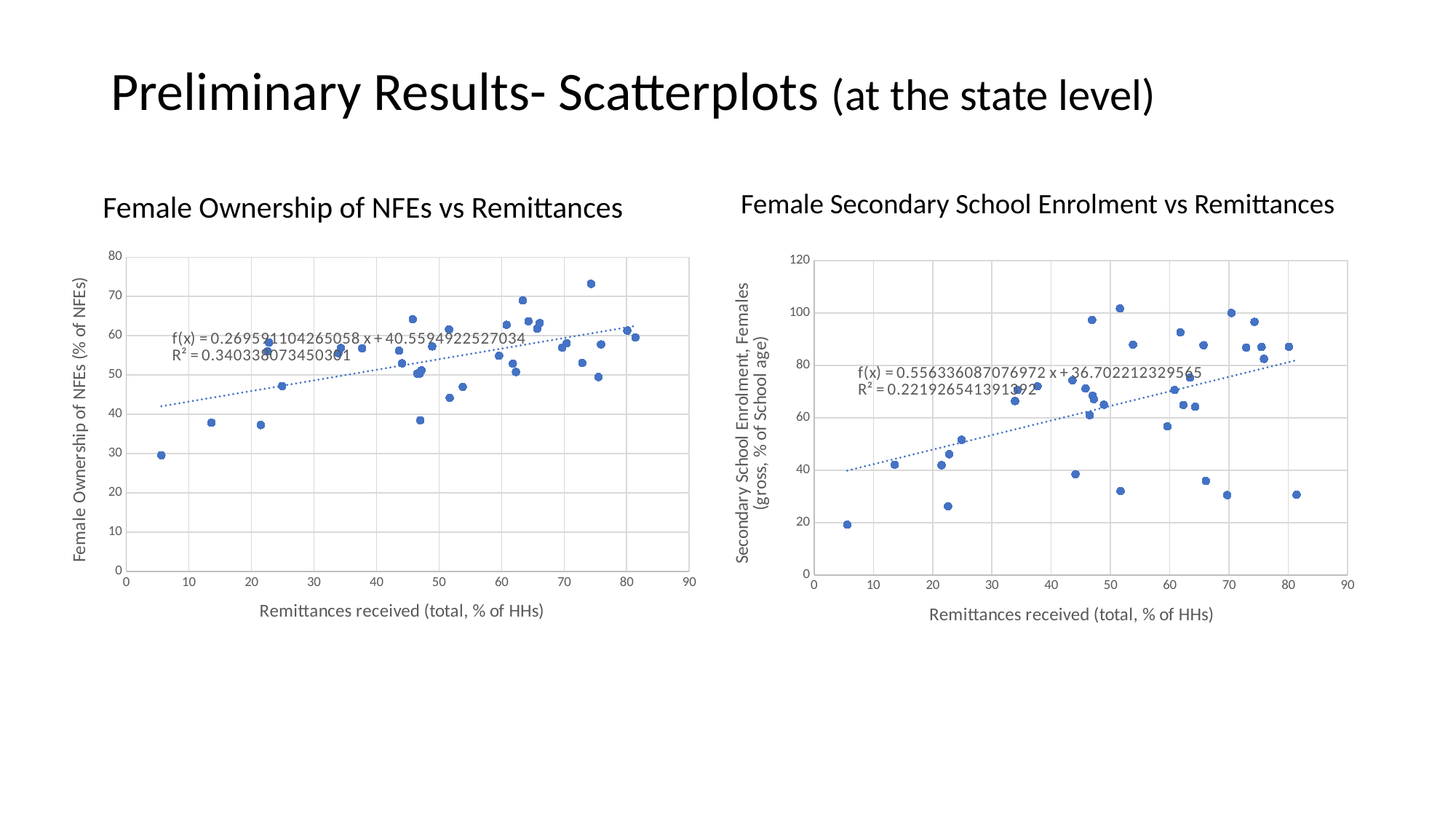

# Preliminary Results- Scatterplots (at the state level)
Female Secondary School Enrolment vs Remittances
Female Ownership of NFEs vs Remittances

### Chart

| Category | NFE_Own_Female  |
|---|---|

### Chart

| Category | Secondary enrol, female |
|---|---|